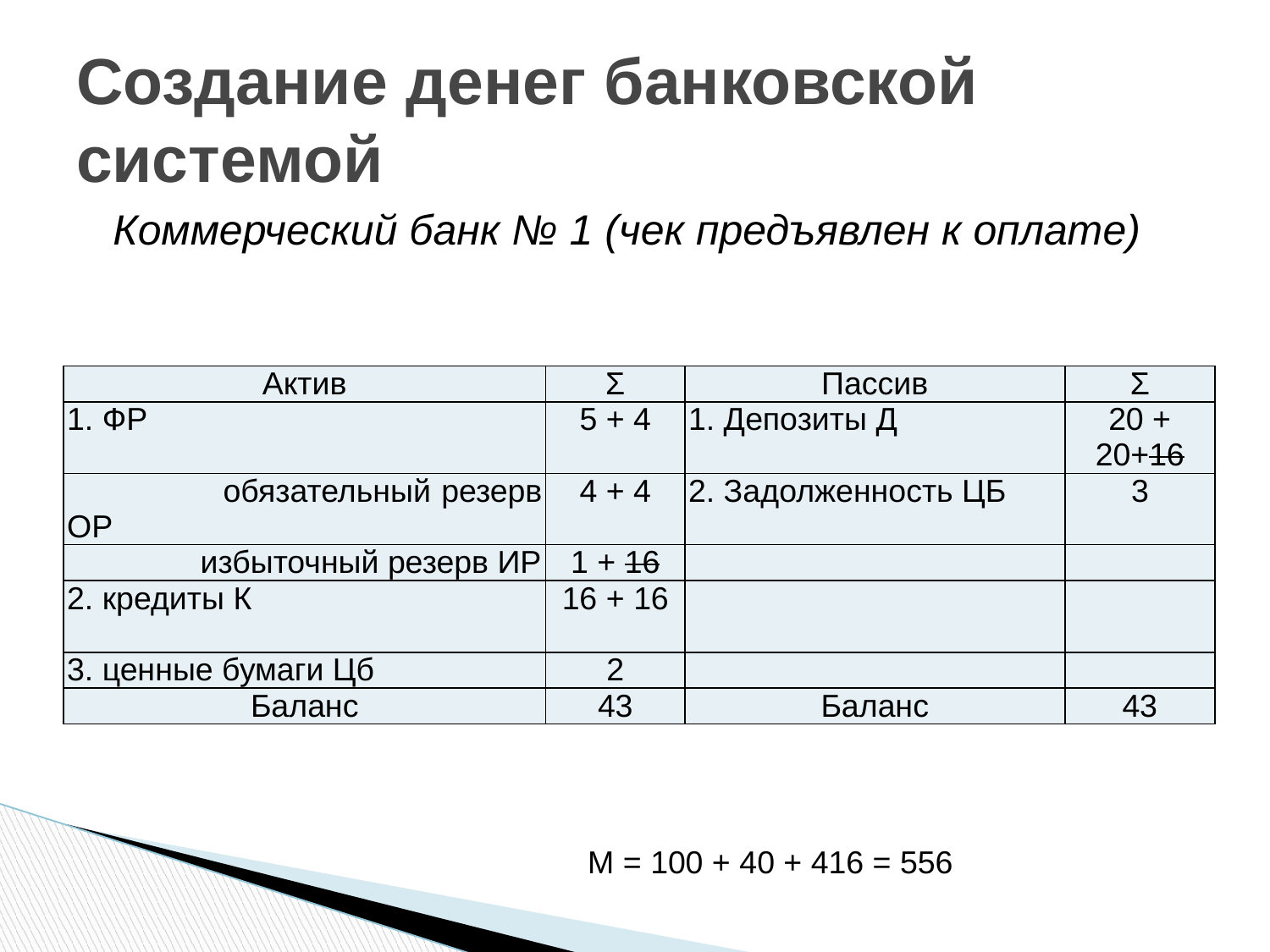

# Создание денег банковской системой
Коммерческий банк № 1 (чек предъявлен к оплате)
| Актив | Σ | Пассив | Σ |
| --- | --- | --- | --- |
| 1. ФР | 5 + 4 | 1. Депозиты Д | 20 + 20+16 |
| обязательный резерв ОР | 4 + 4 | 2. Задолженность ЦБ | 3 |
| избыточный резерв ИР | 1 + 16 |  |  |
| 2. кредиты К | 16 + 16 |  |  |
| 3. ценные бумаги Цб | 2 |  |  |
| Баланс | 43 | Баланс | 43 |
М = 100 + 40 + 416 = 556